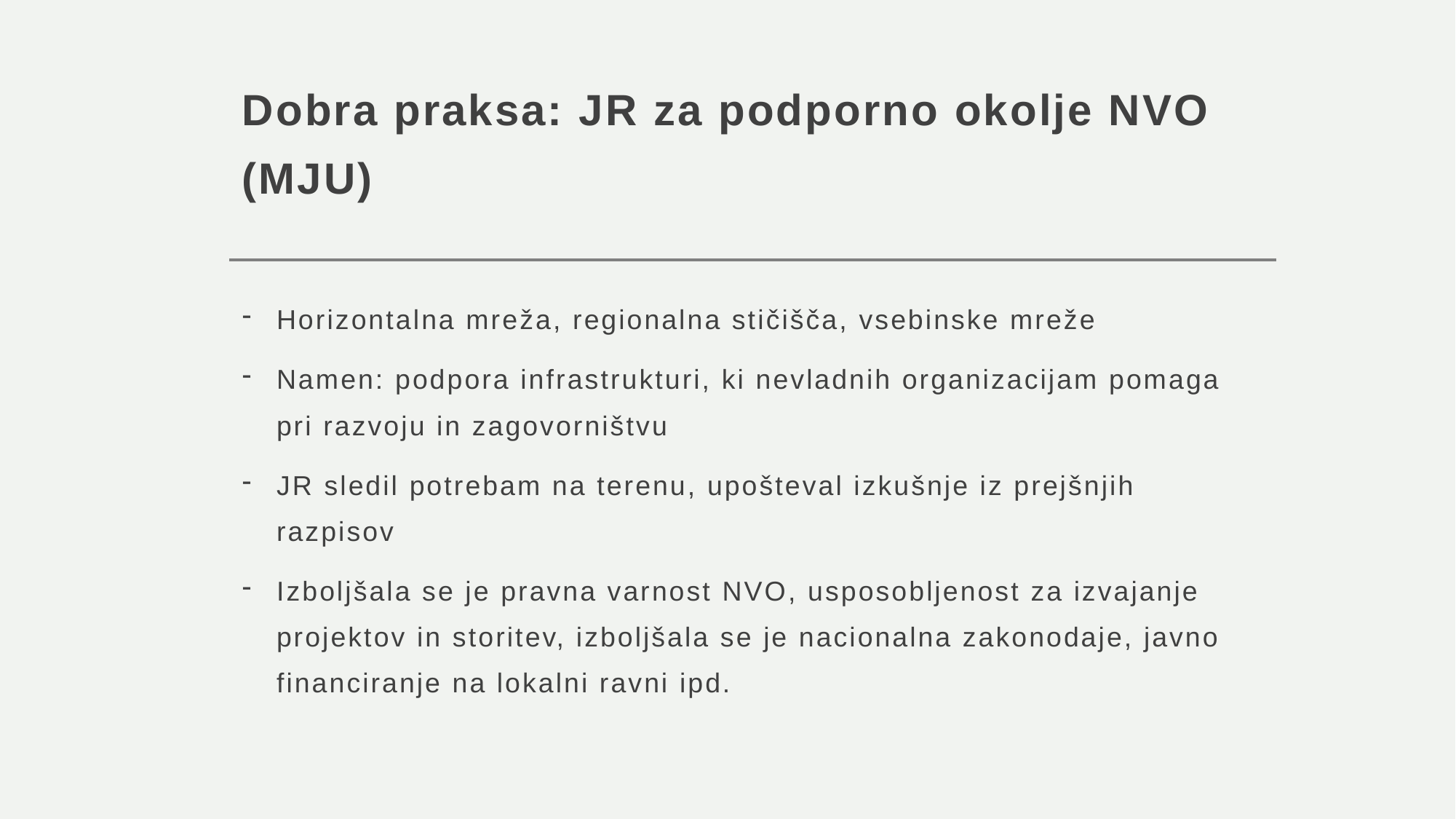

# Dobra praksa: JR za podporno okolje NVO (MJU)
Horizontalna mreža, regionalna stičišča, vsebinske mreže
Namen: podpora infrastrukturi, ki nevladnih organizacijam pomaga pri razvoju in zagovorništvu
JR sledil potrebam na terenu, upošteval izkušnje iz prejšnjih razpisov
Izboljšala se je pravna varnost NVO, usposobljenost za izvajanje projektov in storitev, izboljšala se je nacionalna zakonodaje, javno financiranje na lokalni ravni ipd.